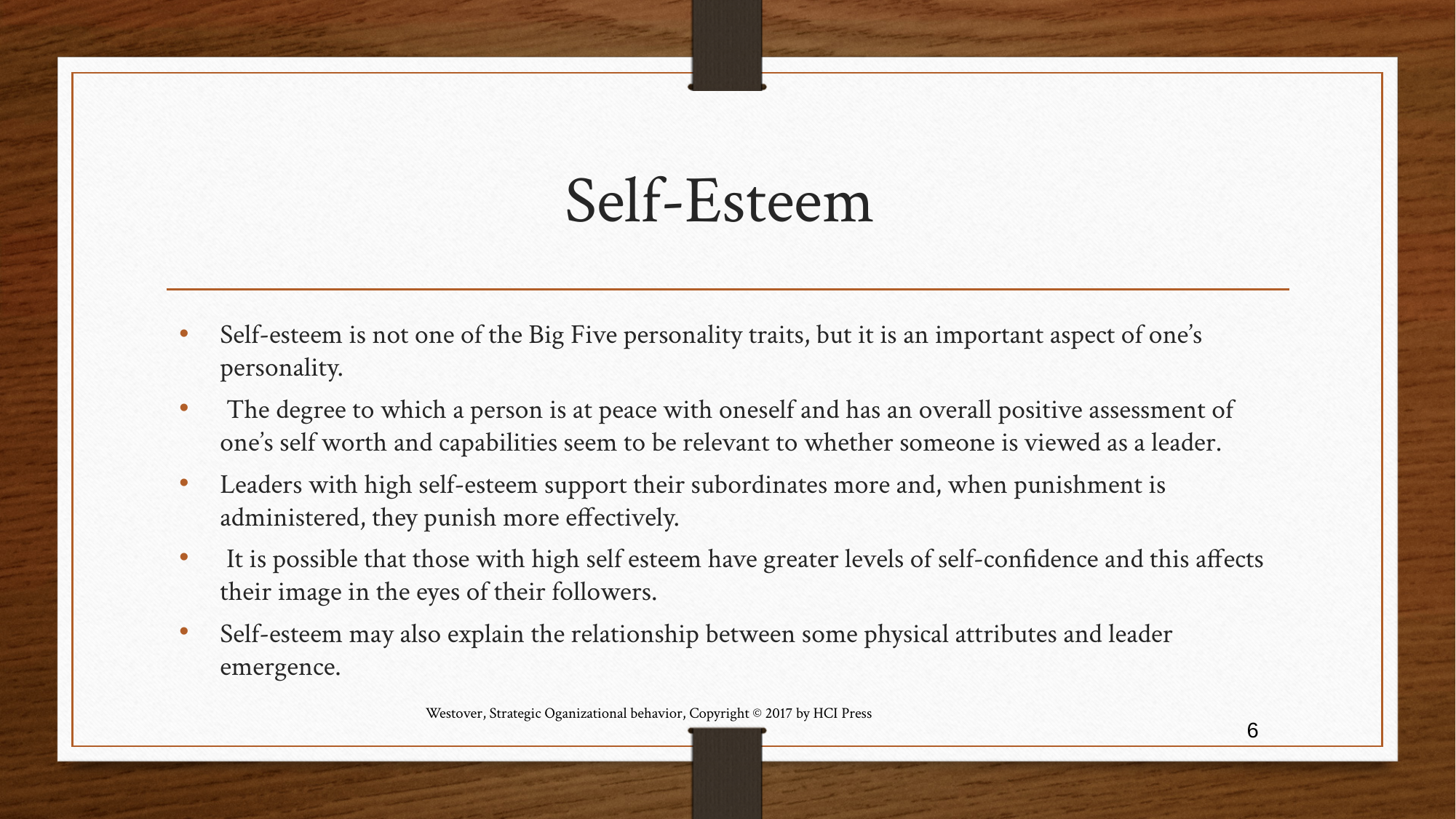

# Self-Esteem
Self-esteem is not one of the Big Five personality traits, but it is an important aspect of one’s personality.
 The degree to which a person is at peace with oneself and has an overall positive assessment of one’s self worth and capabilities seem to be relevant to whether someone is viewed as a leader.
Leaders with high self-esteem support their subordinates more and, when punishment is administered, they punish more effectively.
 It is possible that those with high self esteem have greater levels of self-confidence and this affects their image in the eyes of their followers.
Self-esteem may also explain the relationship between some physical attributes and leader emergence.
Westover, Strategic Oganizational behavior, Copyright © 2017 by HCI Press
6